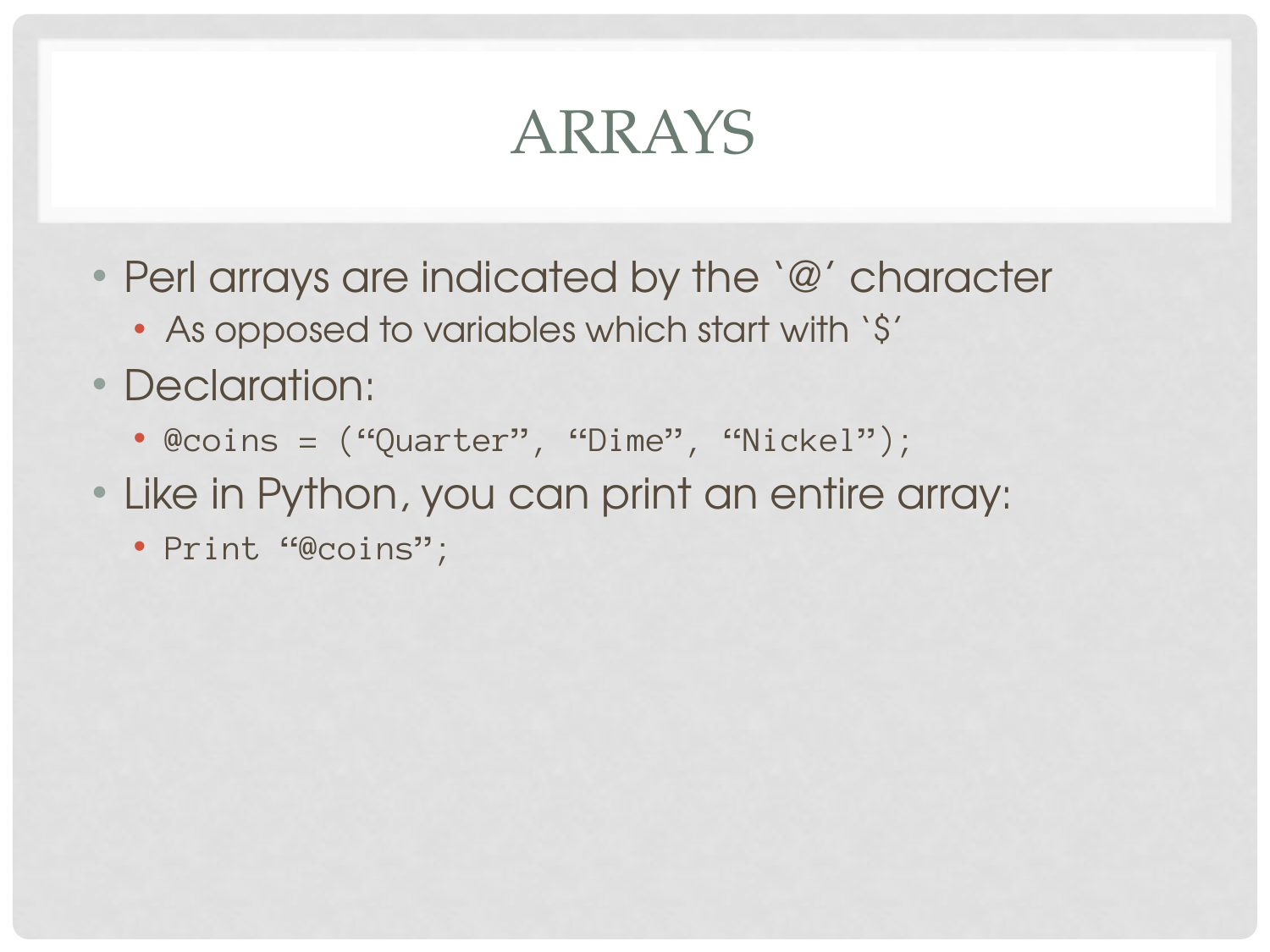

# arrays
Perl arrays are indicated by the ‘@’ character
As opposed to variables which start with ‘$’
Declaration:
@coins = (“Quarter”, “Dime”, “Nickel”);
Like in Python, you can print an entire array:
Print “@coins”;